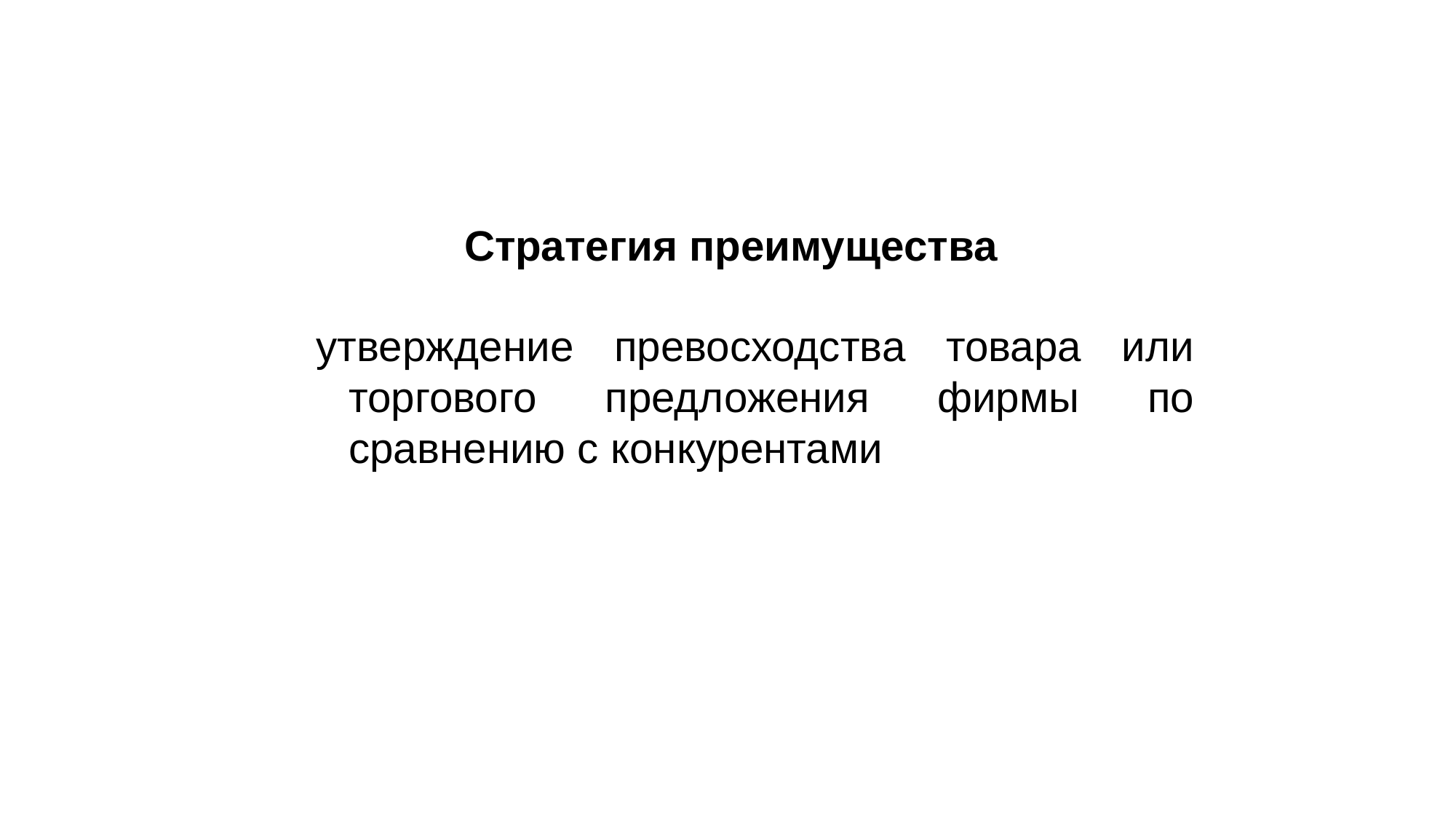

# Стратегия преимущества
утверждение превосходства товара или торгового предложения фирмы по сравнению с конкурентами